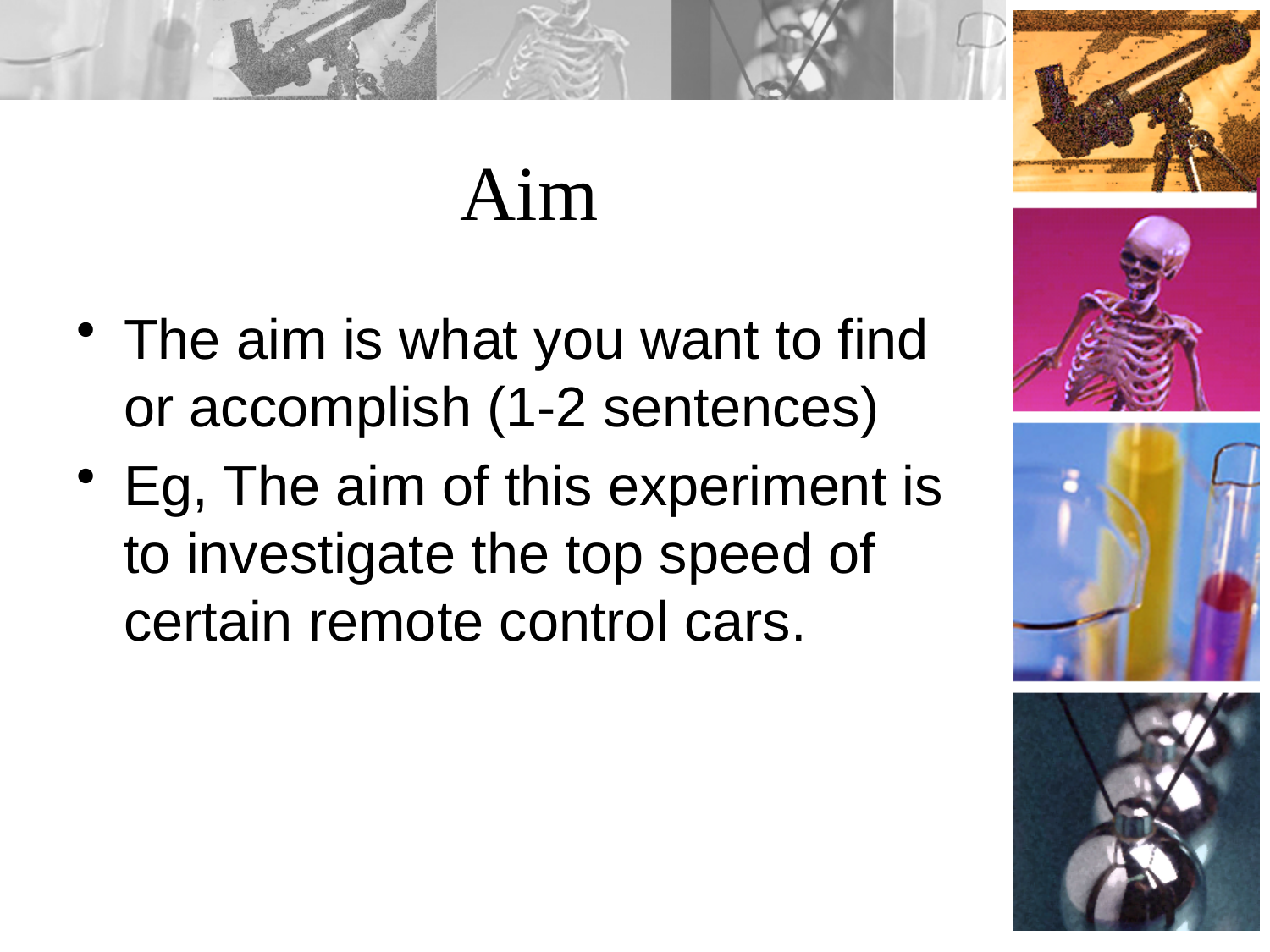

# Aim
The aim is what you want to find or accomplish (1-2 sentences)
Eg, The aim of this experiment is to investigate the top speed of certain remote control cars.